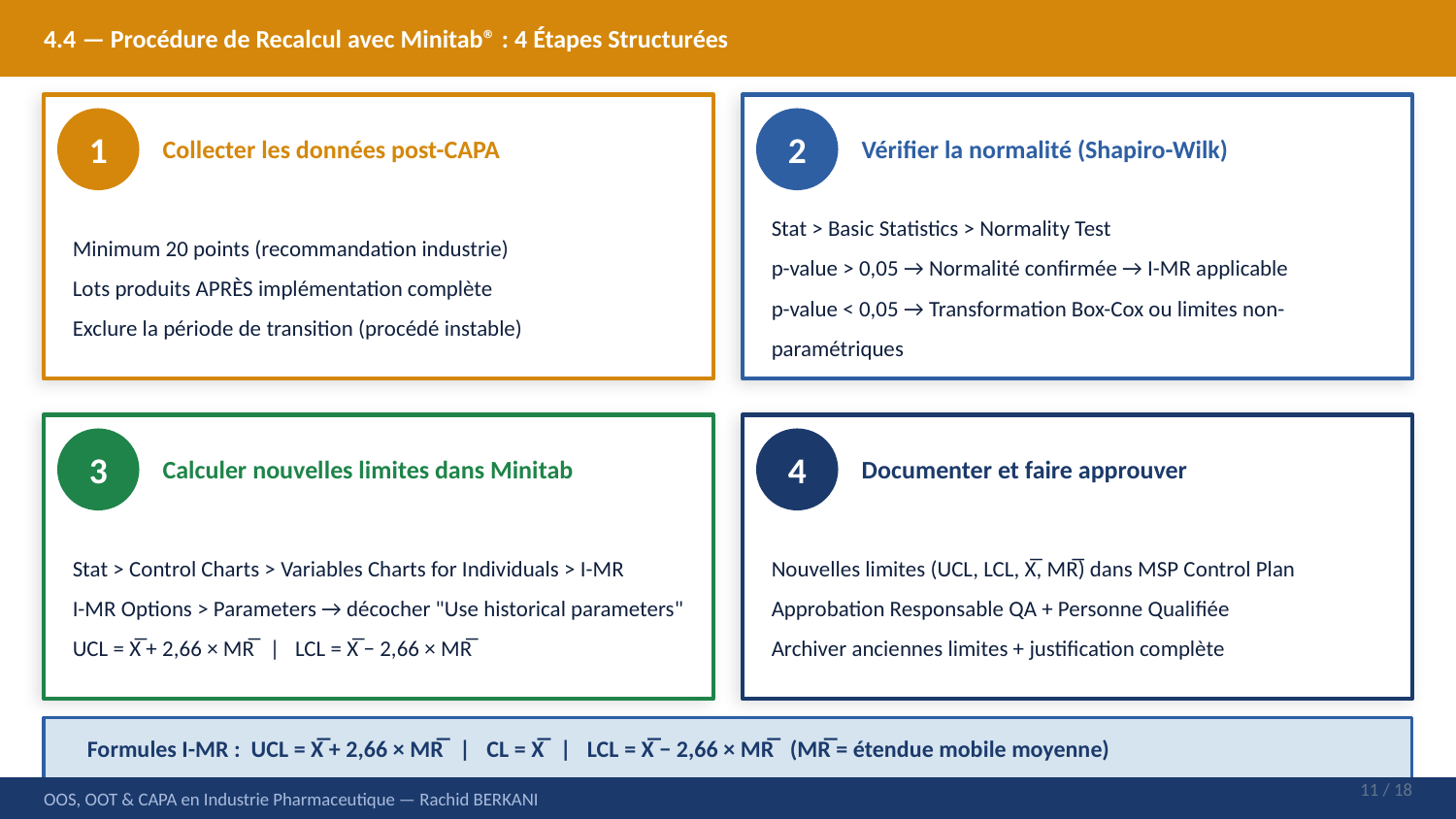

4.4 — Procédure de Recalcul avec Minitab® : 4 Étapes Structurées

1

2
Collecter les données post-CAPA
Vérifier la normalité (Shapiro-Wilk)
Minimum 20 points (recommandation industrie)
Lots produits APRÈS implémentation complète
Exclure la période de transition (procédé instable)
Stat > Basic Statistics > Normality Test
p-value > 0,05 → Normalité confirmée → I-MR applicable
p-value < 0,05 → Transformation Box-Cox ou limites non-paramétriques

3

4
Calculer nouvelles limites dans Minitab
Documenter et faire approuver
Stat > Control Charts > Variables Charts for Individuals > I-MR
I-MR Options > Parameters → décocher "Use historical parameters"
UCL = X̅ + 2,66 × MR̅   |   LCL = X̅ − 2,66 × MR̅
Nouvelles limites (UCL, LCL, X̅, MR̅) dans MSP Control Plan
Approbation Responsable QA + Personne Qualifiée
Archiver anciennes limites + justification complète

Formules I-MR :  UCL = X̅ + 2,66 × MR̅   |   CL = X̅   |   LCL = X̅ − 2,66 × MR̅   (MR̅ = étendue mobile moyenne)
11 / 18

OOS, OOT & CAPA en Industrie Pharmaceutique — Rachid BERKANI